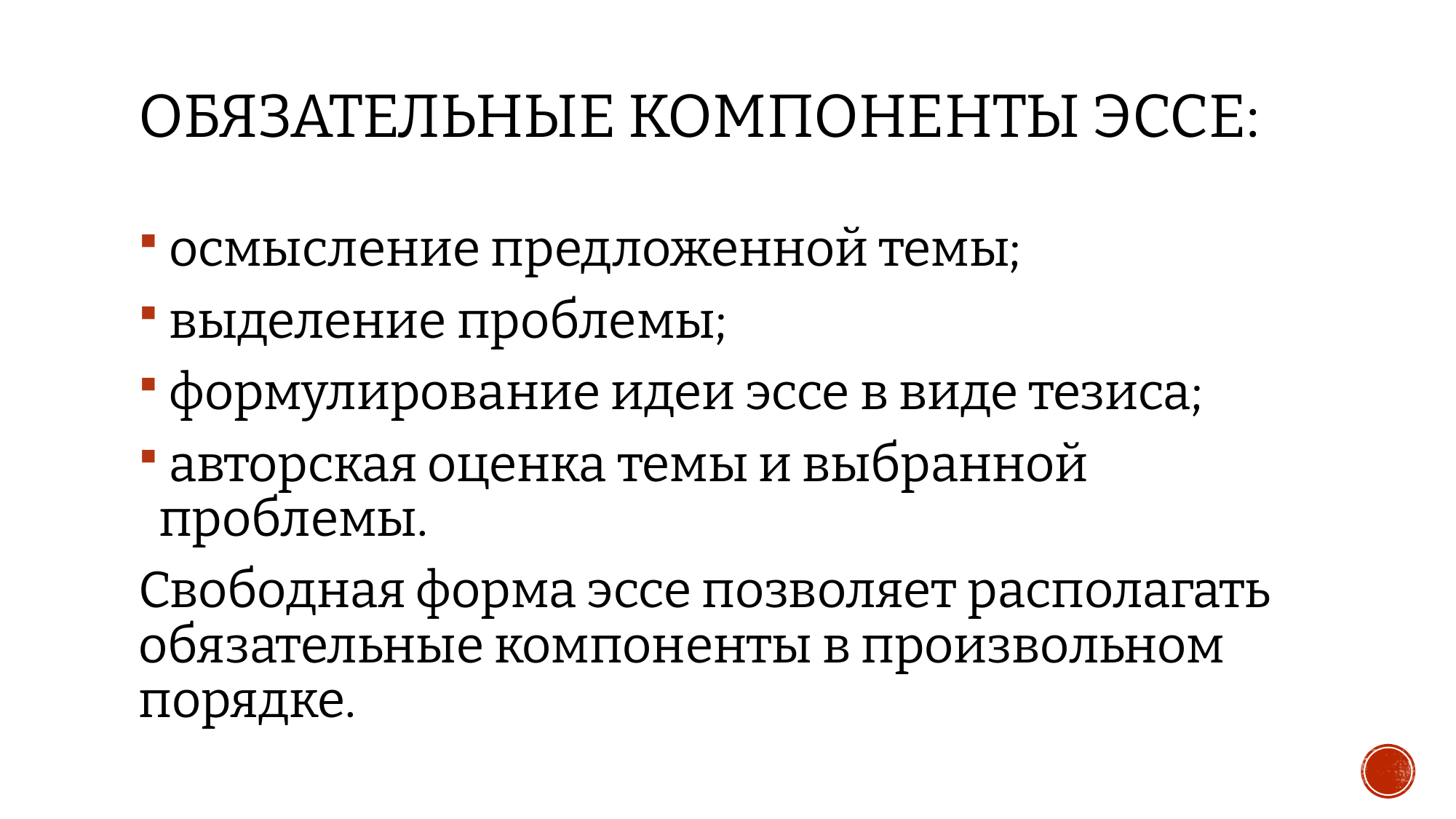

# Обязательные компоненты эссе:
 осмысление предложенной темы;
 выделение проблемы;
 формулирование идеи эссе в виде тезиса;
 авторская оценка темы и выбранной проблемы.
Свободная форма эссе позволяет располагать обязательные компоненты в произвольном порядке.